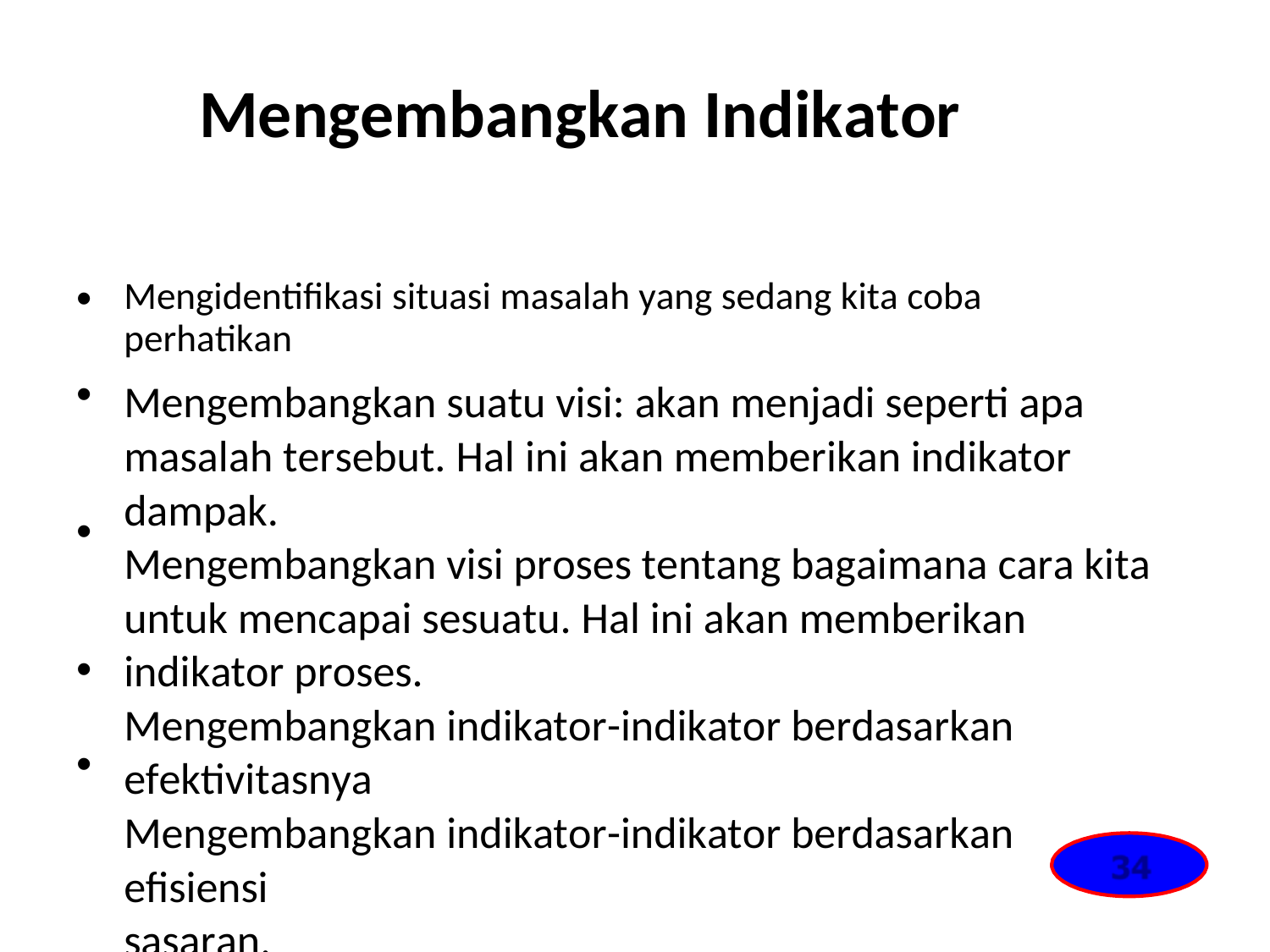

Mengembangkan Indikator
•
Mengidentifikasi situasi masalah yang sedang kita coba
perhatikan
Mengembangkan suatu visi: akan menjadi seperti apa
masalah tersebut. Hal ini akan memberikan indikator
dampak.
Mengembangkan visi proses tentang bagaimana cara kita
untuk mencapai sesuatu. Hal ini akan memberikan
indikator proses.
Mengembangkan indikator-indikator berdasarkan
efektivitasnya
Mengembangkan indikator-indikator berdasarkan efisiensi
sasaran.
34
•
•
•
•